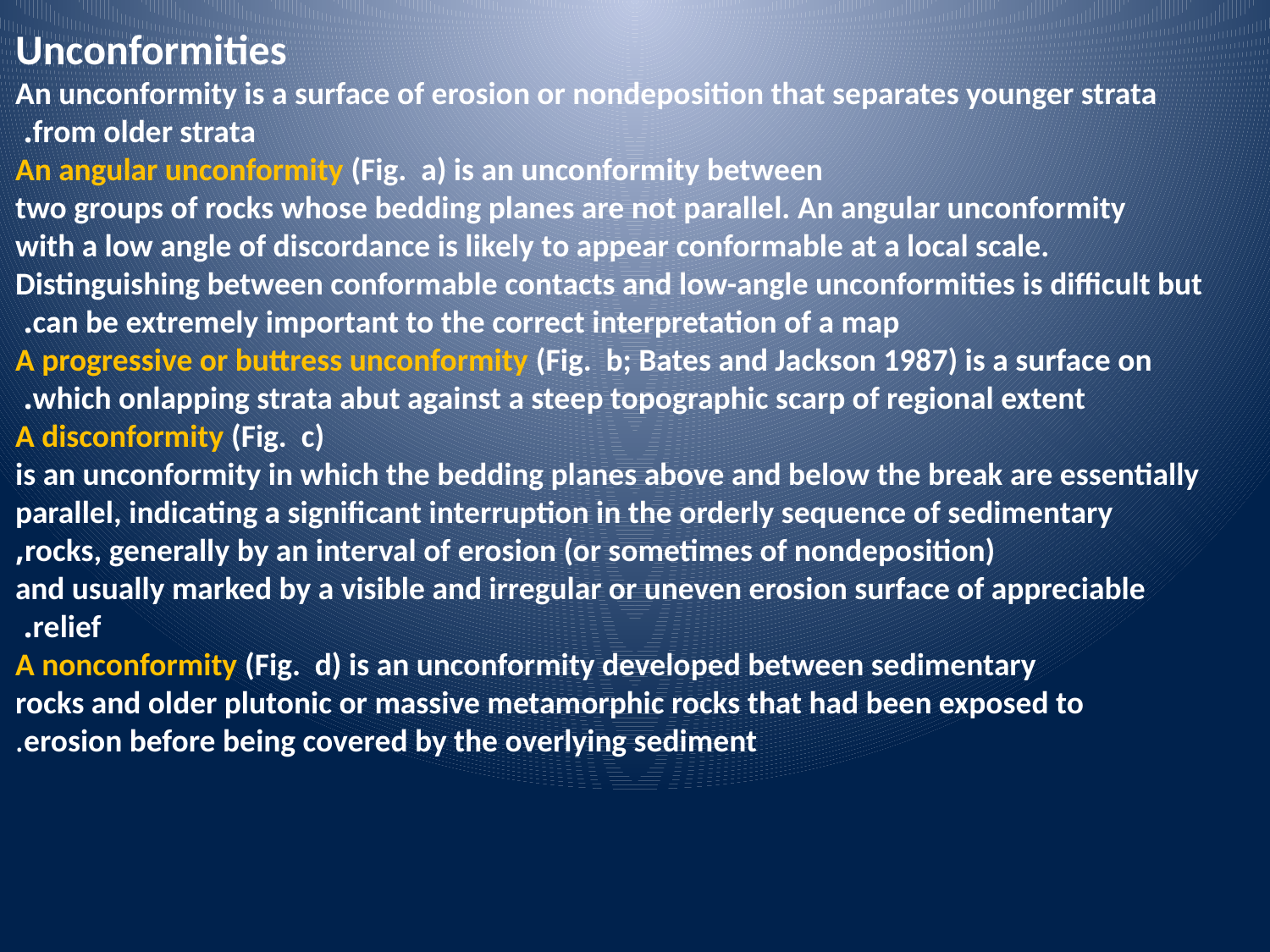

Unconformities
An unconformity is a surface of erosion or nondeposition that separates younger strata
from older strata.
An angular unconformity (Fig.  a) is an unconformity between
two groups of rocks whose bedding planes are not parallel. An angular unconformity
with a low angle of discordance is likely to appear conformable at a local scale. Distinguishing between conformable contacts and low-angle unconformities is difficult but
can be extremely important to the correct interpretation of a map.
A progressive or buttress unconformity (Fig.  b; Bates and Jackson 1987) is a surface on which onlapping strata abut against a steep topographic scarp of regional extent.
A disconformity (Fig.  c)
is an unconformity in which the bedding planes above and below the break are essentially
parallel, indicating a significant interruption in the orderly sequence of sedimentary
rocks, generally by an interval of erosion (or sometimes of nondeposition),
and usually marked by a visible and irregular or uneven erosion surface of appreciable
relief.
A nonconformity (Fig.  d) is an unconformity developed between sedimentary
rocks and older plutonic or massive metamorphic rocks that had been exposed to
erosion before being covered by the overlying sediment.